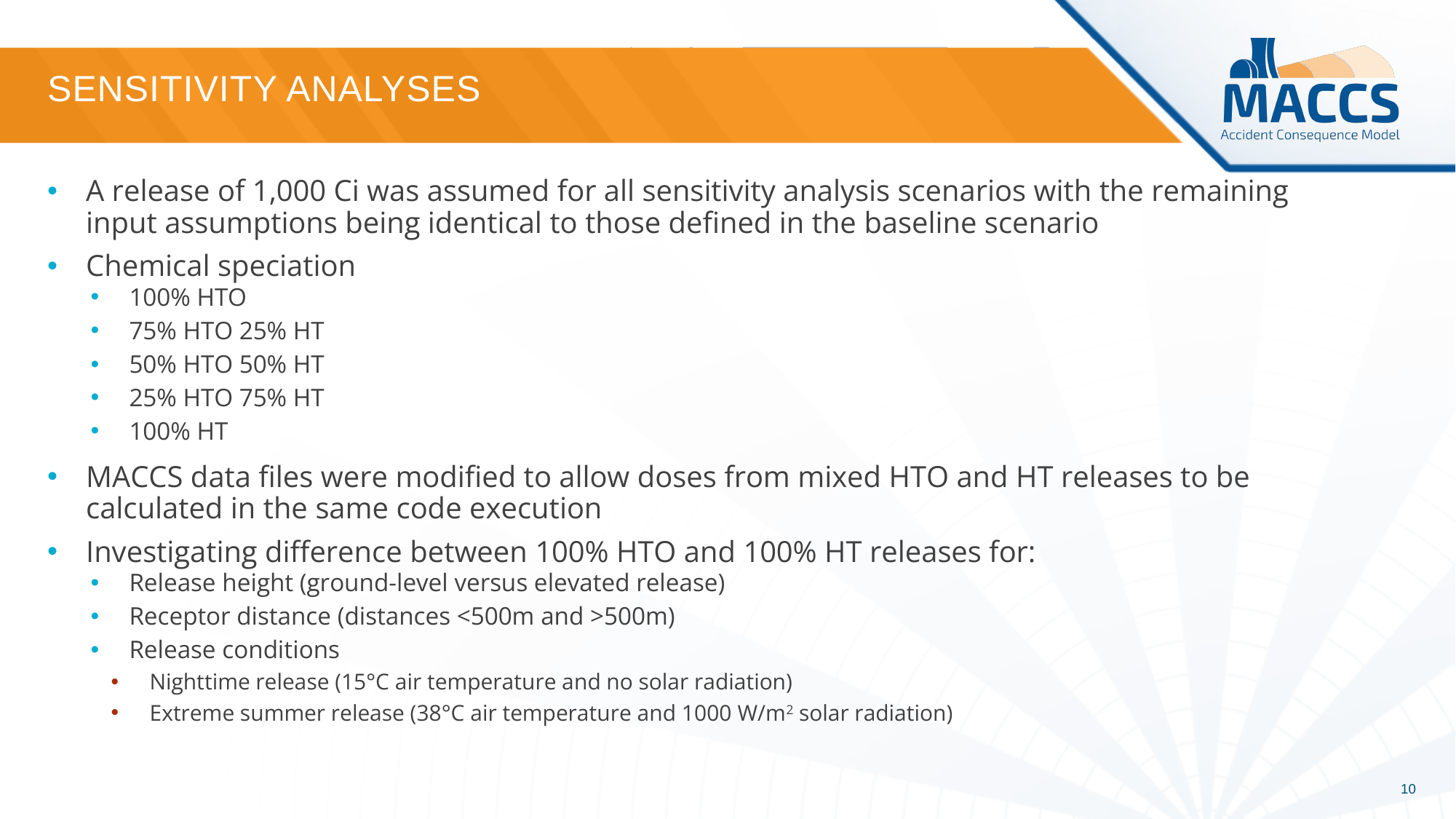

# Sensitivity Analyses
A release of 1,000 Ci was assumed for all sensitivity analysis scenarios with the remaining input assumptions being identical to those defined in the baseline scenario
Chemical speciation
100% HTO
75% HTO 25% HT
50% HTO 50% HT
25% HTO 75% HT
100% HT
MACCS data files were modified to allow doses from mixed HTO and HT releases to be calculated in the same code execution
Investigating difference between 100% HTO and 100% HT releases for:
Release height (ground-level versus elevated release)
Receptor distance (distances <500m and >500m)
Release conditions
Nighttime release (15°C air temperature and no solar radiation)
Extreme summer release (38°C air temperature and 1000 W/m2 solar radiation)
10